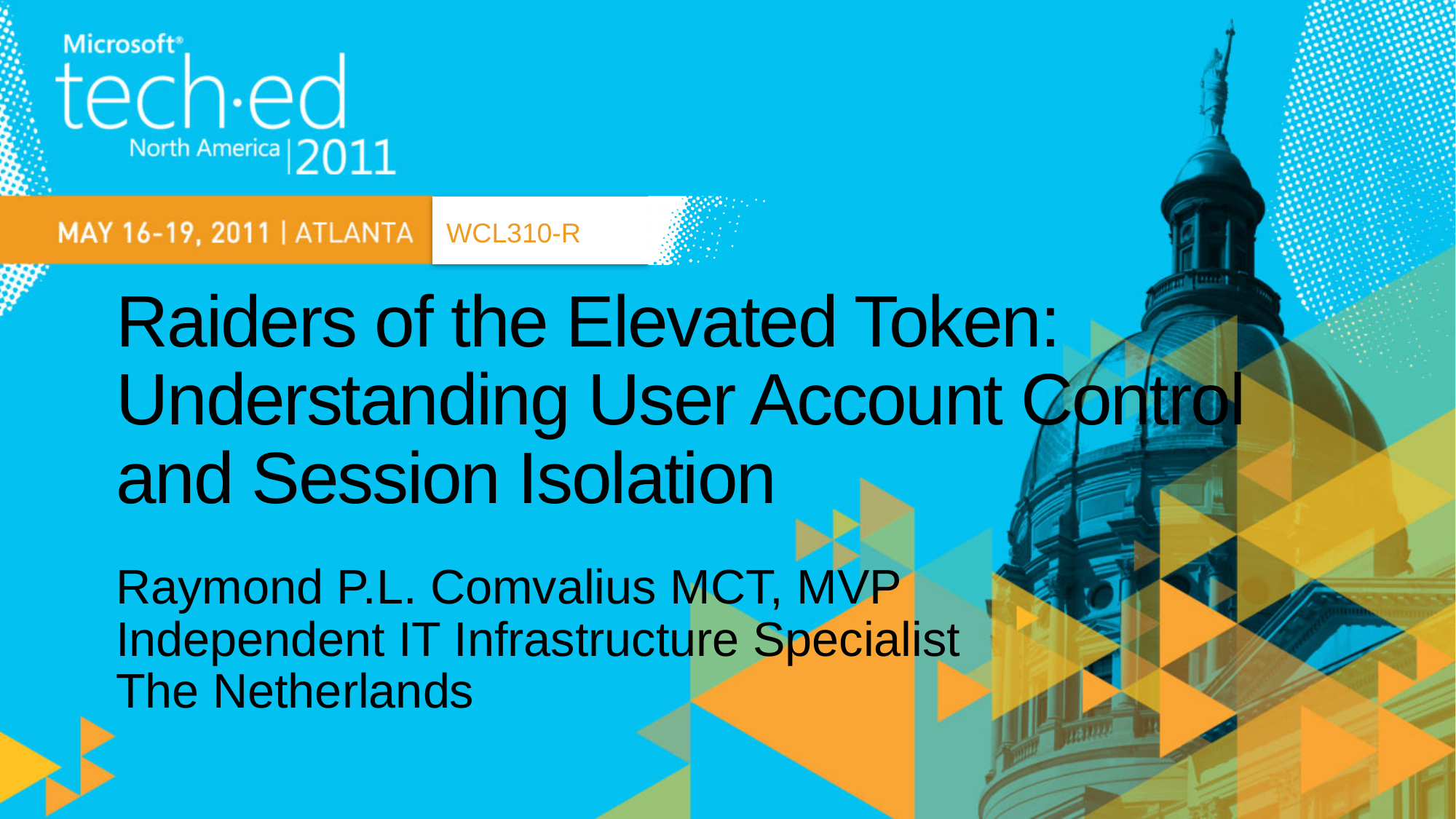

WCL310-R
# Raiders of the Elevated Token: Understanding User Account Control and Session Isolation
Raymond P.L. Comvalius MCT, MVP
Independent IT Infrastructure Specialist
The Netherlands